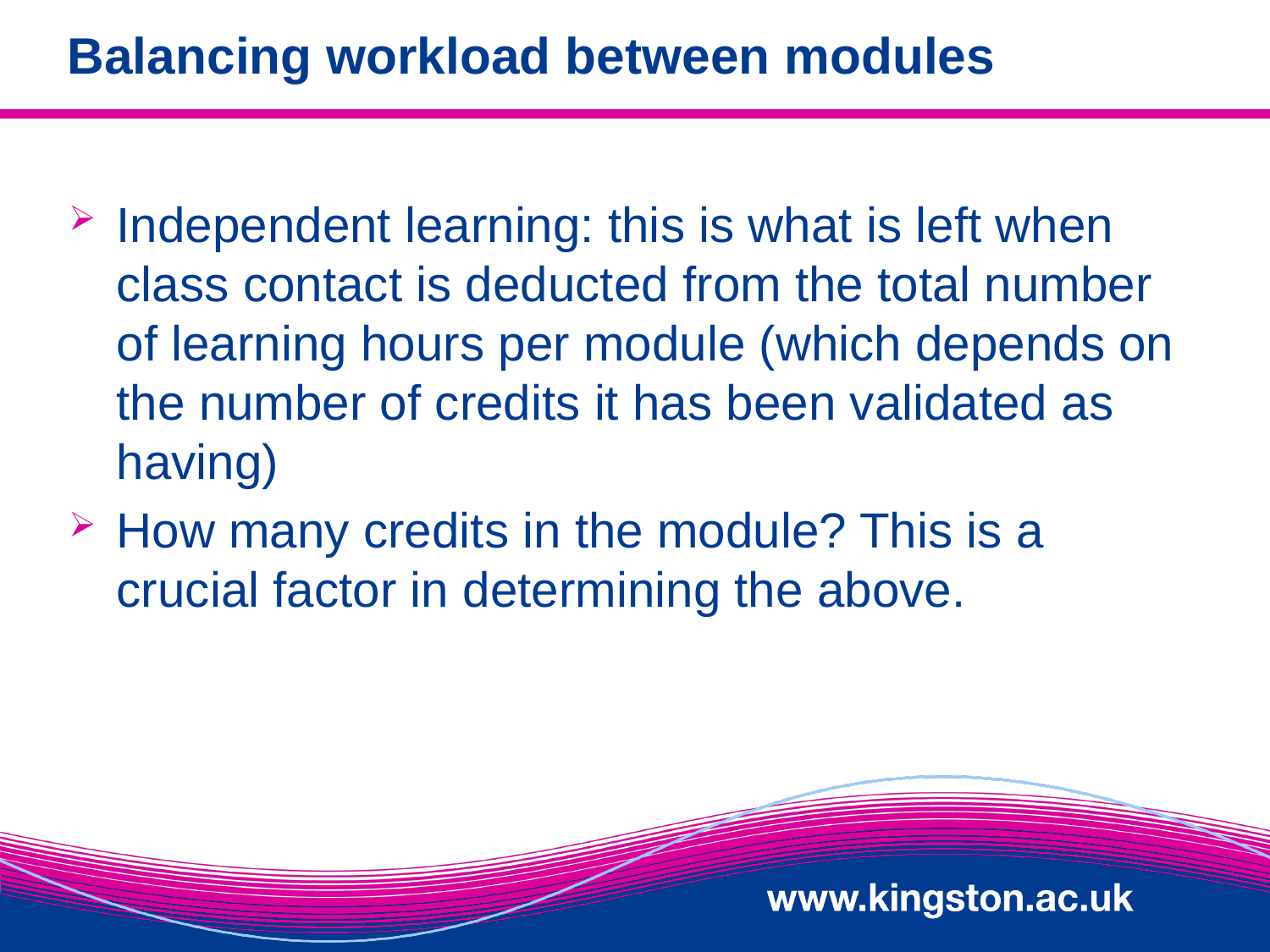

# Balancing workload between modules
Independent learning: this is what is left when class contact is deducted from the total number of learning hours per module (which depends on the number of credits it has been validated as having)
How many credits in the module? This is a crucial factor in determining the above.